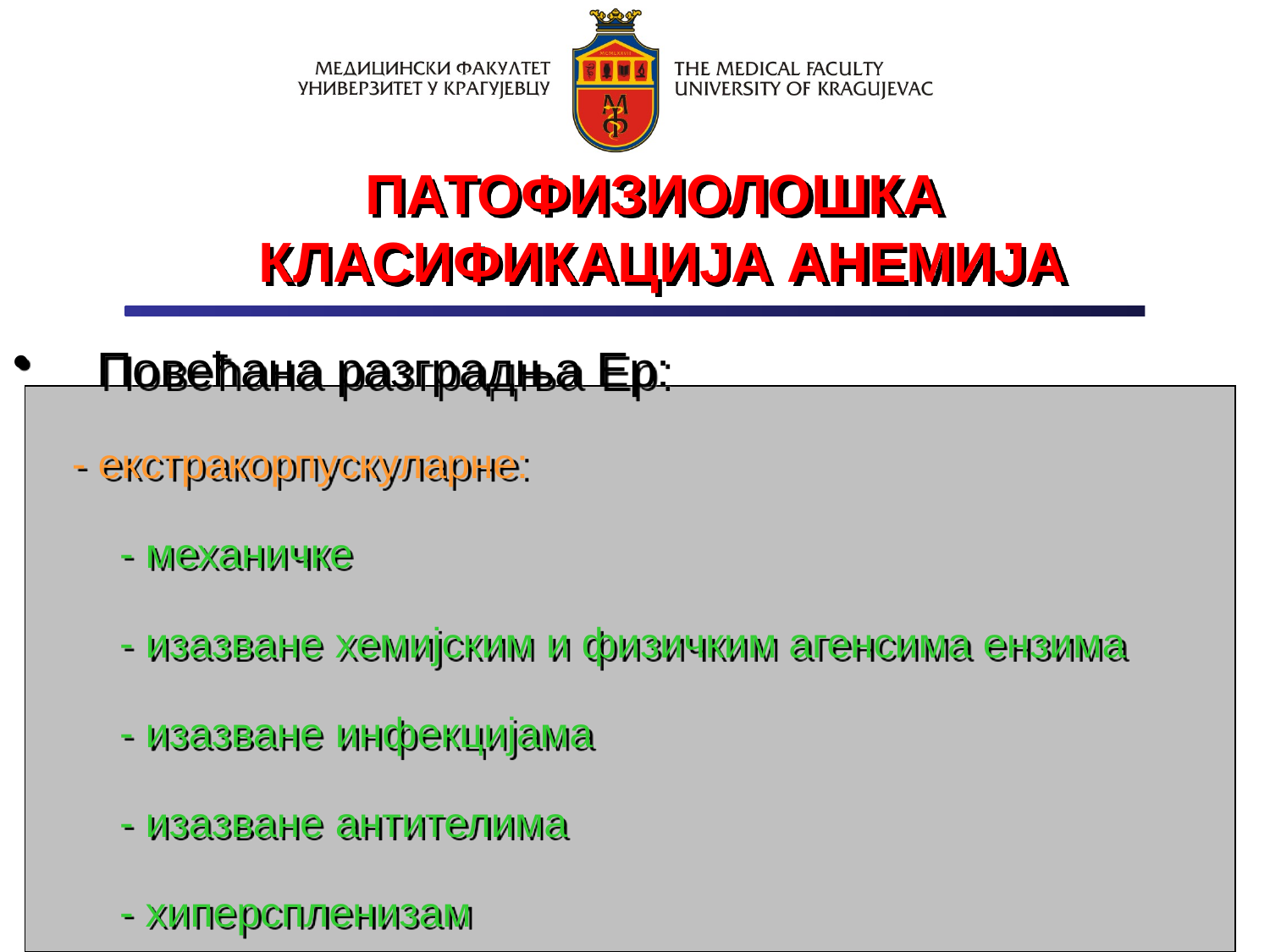

ПАТОФИЗИОЛОШКА
КЛАСИФИКАЦИЈА АНЕМИЈА
Повећана разградња Ер:
     - екстракорпускуларне:
         - механичке
         - изазване хемијским и физичким агенсима ензима
         - изазване инфекцијама
         - изазване антителима
         - хиперспленизам